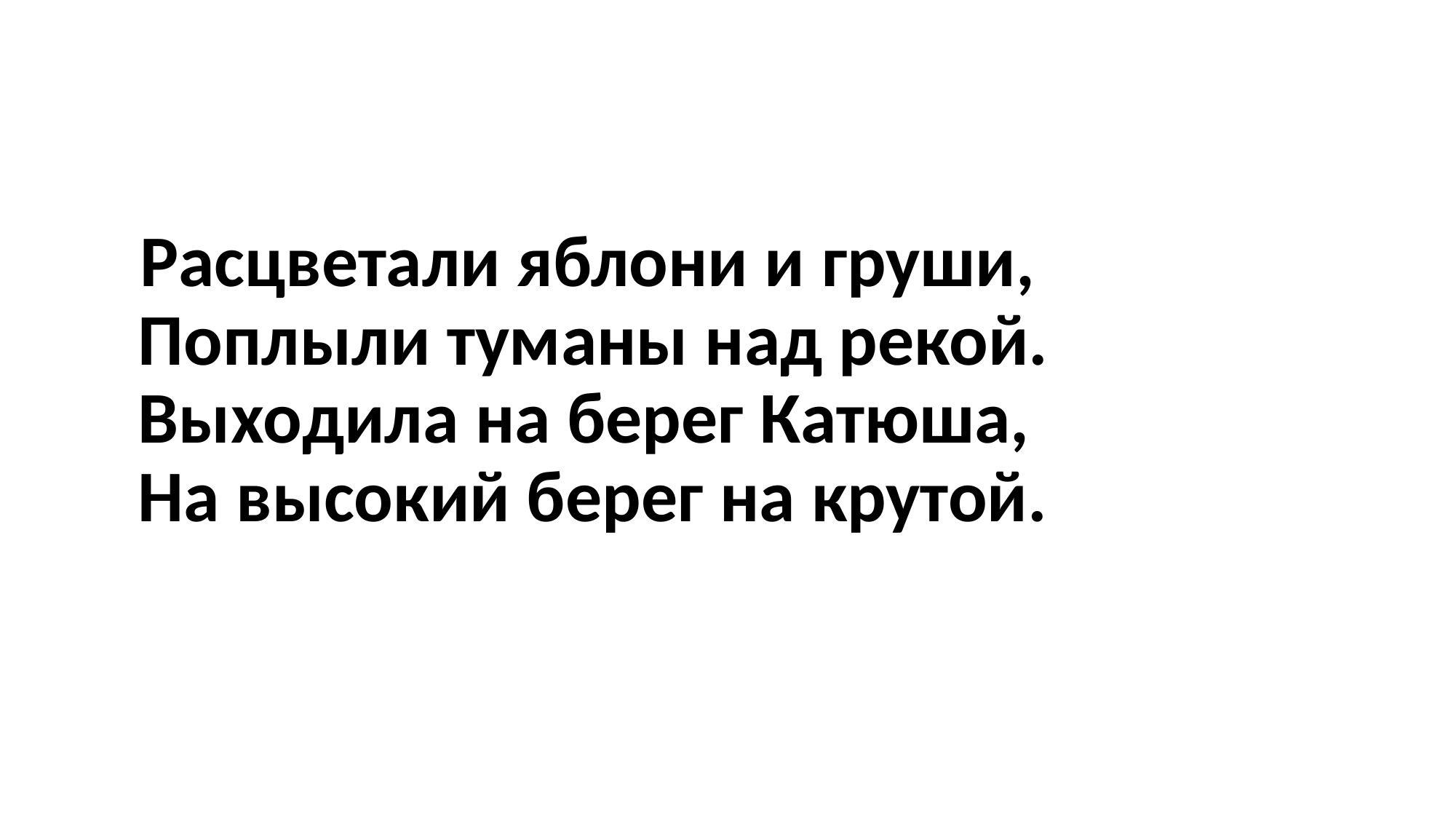

#
   Расцветали яблони и груши,
Поплыли туманы над рекой.
Выходила на берег Катюша,
На высокий берег на крутой.